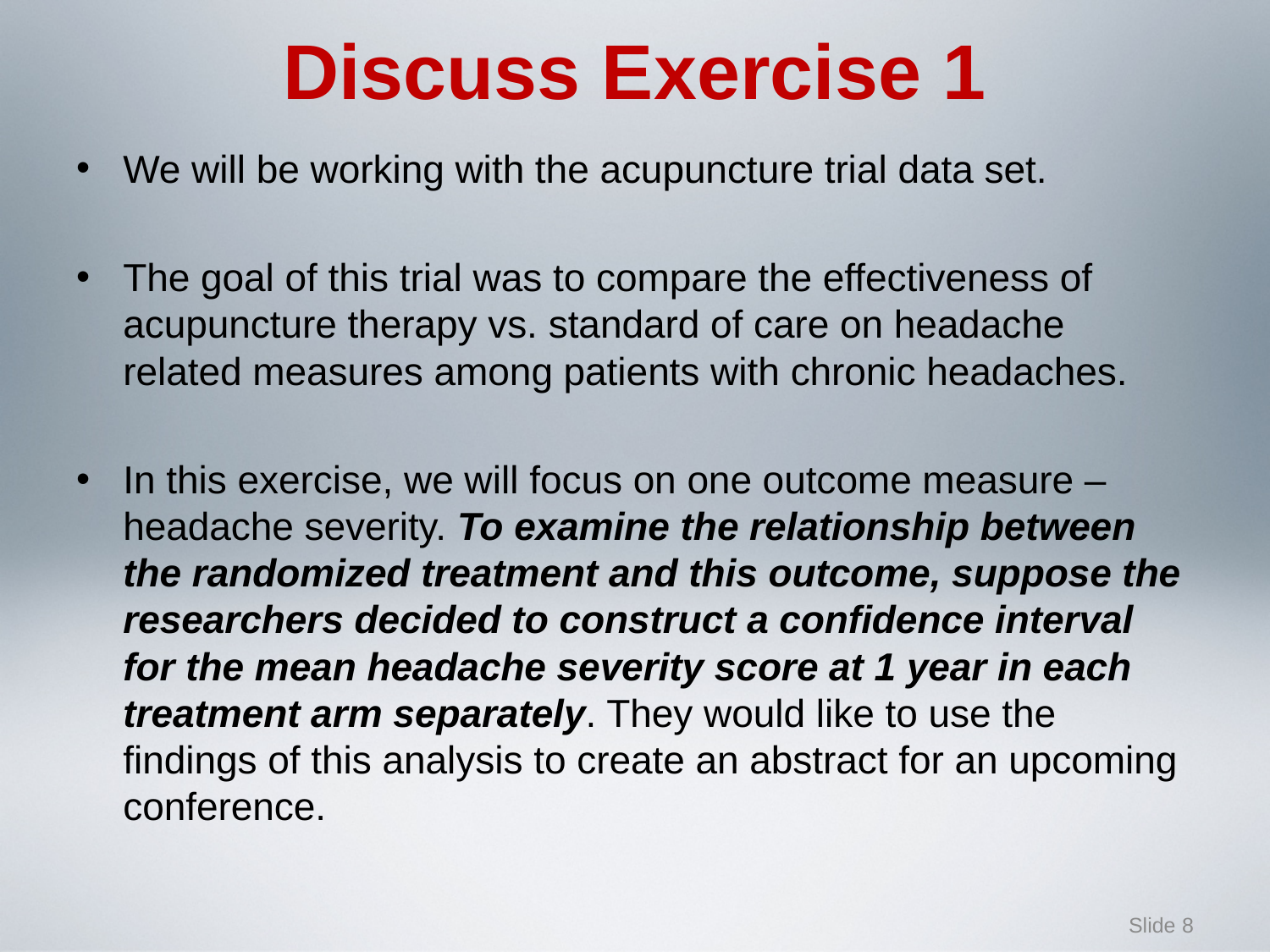

# Discuss Exercise 1
We will be working with the acupuncture trial data set.

The goal of this trial was to compare the effectiveness of acupuncture therapy vs. standard of care on headache related measures among patients with chronic headaches.

In this exercise, we will focus on one outcome measure – headache severity. To examine the relationship between the randomized treatment and this outcome, suppose the researchers decided to construct a confidence interval for the mean headache severity score at 1 year in each treatment arm separately. They would like to use the findings of this analysis to create an abstract for an upcoming conference.

Slide 8